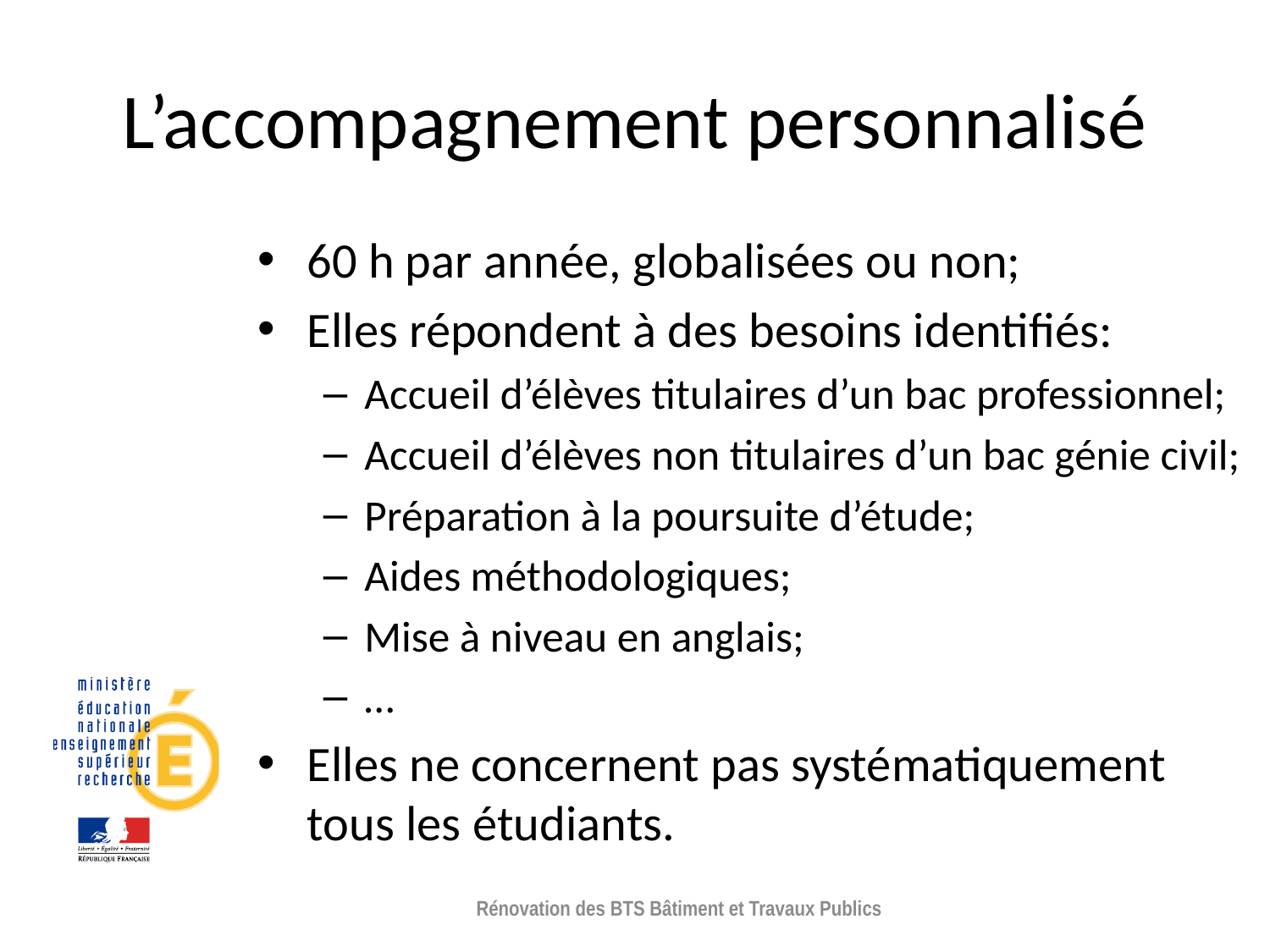

# L’accompagnement personnalisé
60 h par année, globalisées ou non;
Elles répondent à des besoins identifiés:
Accueil d’élèves titulaires d’un bac professionnel;
Accueil d’élèves non titulaires d’un bac génie civil;
Préparation à la poursuite d’étude;
Aides méthodologiques;
Mise à niveau en anglais;
…
Elles ne concernent pas systématiquement tous les étudiants.

Rénovation des BTS Bâtiment et Travaux Publics